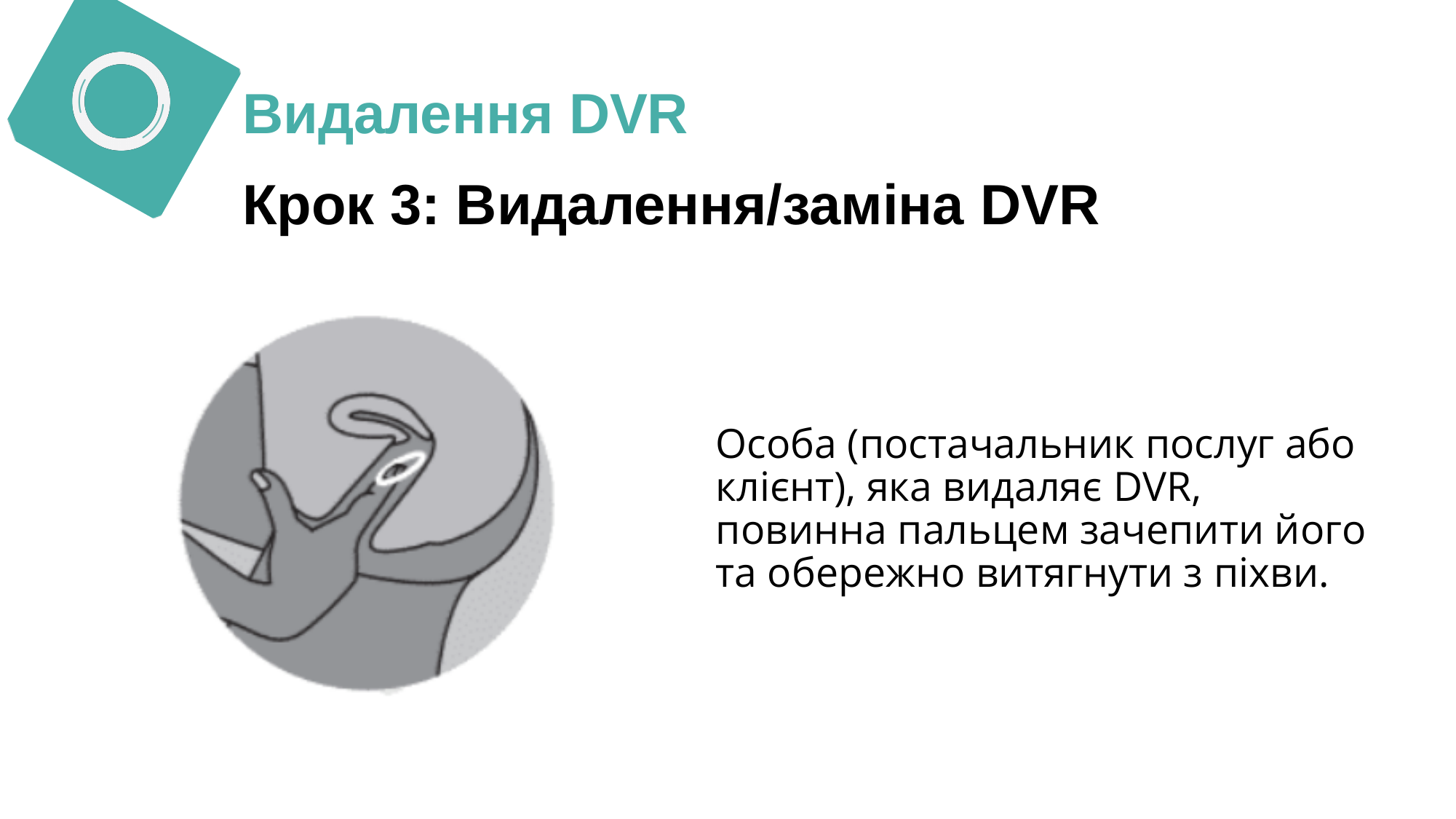

Видалення DVR
Крок 3: Видалення/заміна DVR

Особа (постачальник послуг або клієнт), яка видаляє DVR, повинна пальцем зачепити його та обережно витягнути з піхви.